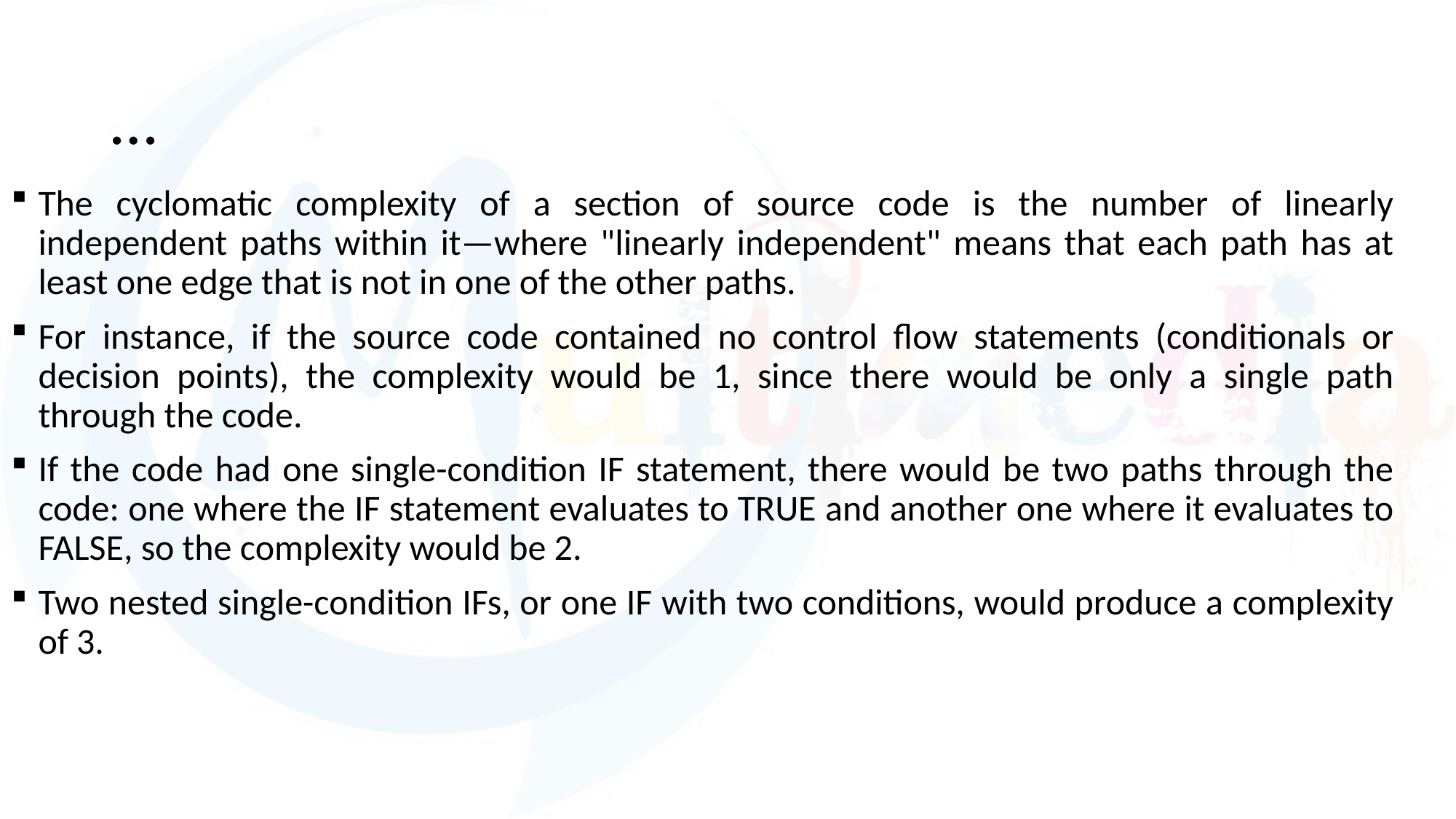

# …
The cyclomatic complexity of a section of source code is the number of linearly independent paths within it—where "linearly independent" means that each path has at least one edge that is not in one of the other paths.
For instance, if the source code contained no control flow statements (conditionals or decision points), the complexity would be 1, since there would be only a single path through the code.
If the code had one single-condition IF statement, there would be two paths through the code: one where the IF statement evaluates to TRUE and another one where it evaluates to FALSE, so the complexity would be 2.
Two nested single-condition IFs, or one IF with two conditions, would produce a complexity of 3.